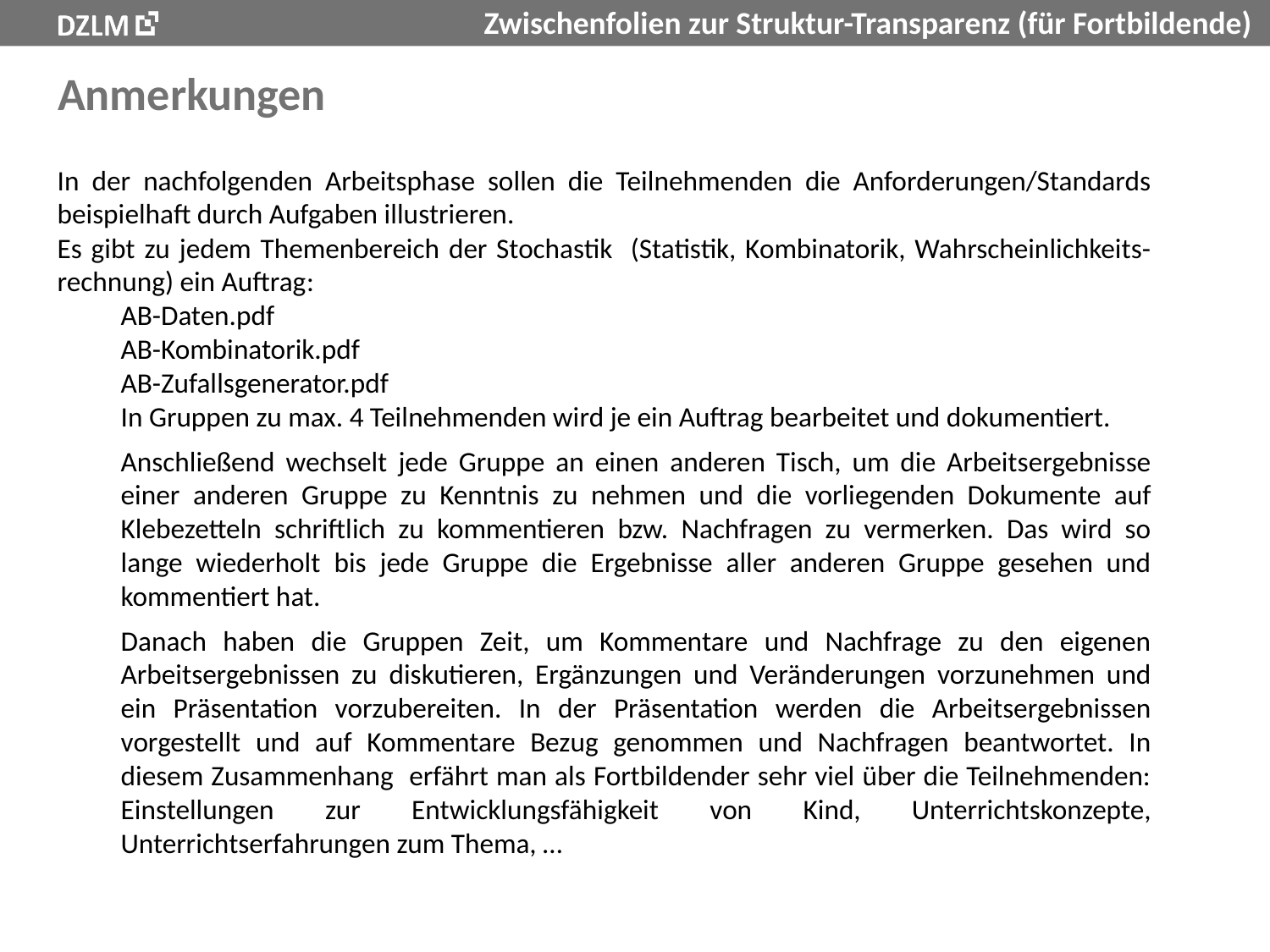

# Anmerkungen
In der nachfolgenden Arbeitsphase sollen die Teilnehmenden die Anforderungen/Standards beispielhaft durch Aufgaben illustrieren.
Es gibt zu jedem Themenbereich der Stochastik  (Statistik, Kombinatorik, Wahrscheinlichkeits-rechnung) ein Auftrag:
AB-Daten.pdf
AB-Kombinatorik.pdf
AB-Zufallsgenerator.pdf
In Gruppen zu max. 4 Teilnehmenden wird je ein Auftrag bearbeitet und dokumentiert.
Anschließend wechselt jede Gruppe an einen anderen Tisch, um die Arbeitsergebnisse einer anderen Gruppe zu Kenntnis zu nehmen und die vorliegenden Dokumente auf Klebezetteln schriftlich zu kommentieren bzw. Nachfragen zu vermerken. Das wird so lange wiederholt bis jede Gruppe die Ergebnisse aller anderen Gruppe gesehen und kommentiert hat.
Danach haben die Gruppen Zeit, um Kommentare und Nachfrage zu den eigenen Arbeitsergebnissen zu diskutieren, Ergänzungen und Veränderungen vorzunehmen und ein Präsentation vorzubereiten. In der Präsentation werden die Arbeitsergebnissen vorgestellt und auf Kommentare Bezug genommen und Nachfragen beantwortet. In diesem Zusammenhang  erfährt man als Fortbildender sehr viel über die Teilnehmenden: Einstellungen zur Entwicklungsfähigkeit von Kind, Unterrichtskonzepte, Unterrichtserfahrungen zum Thema, …